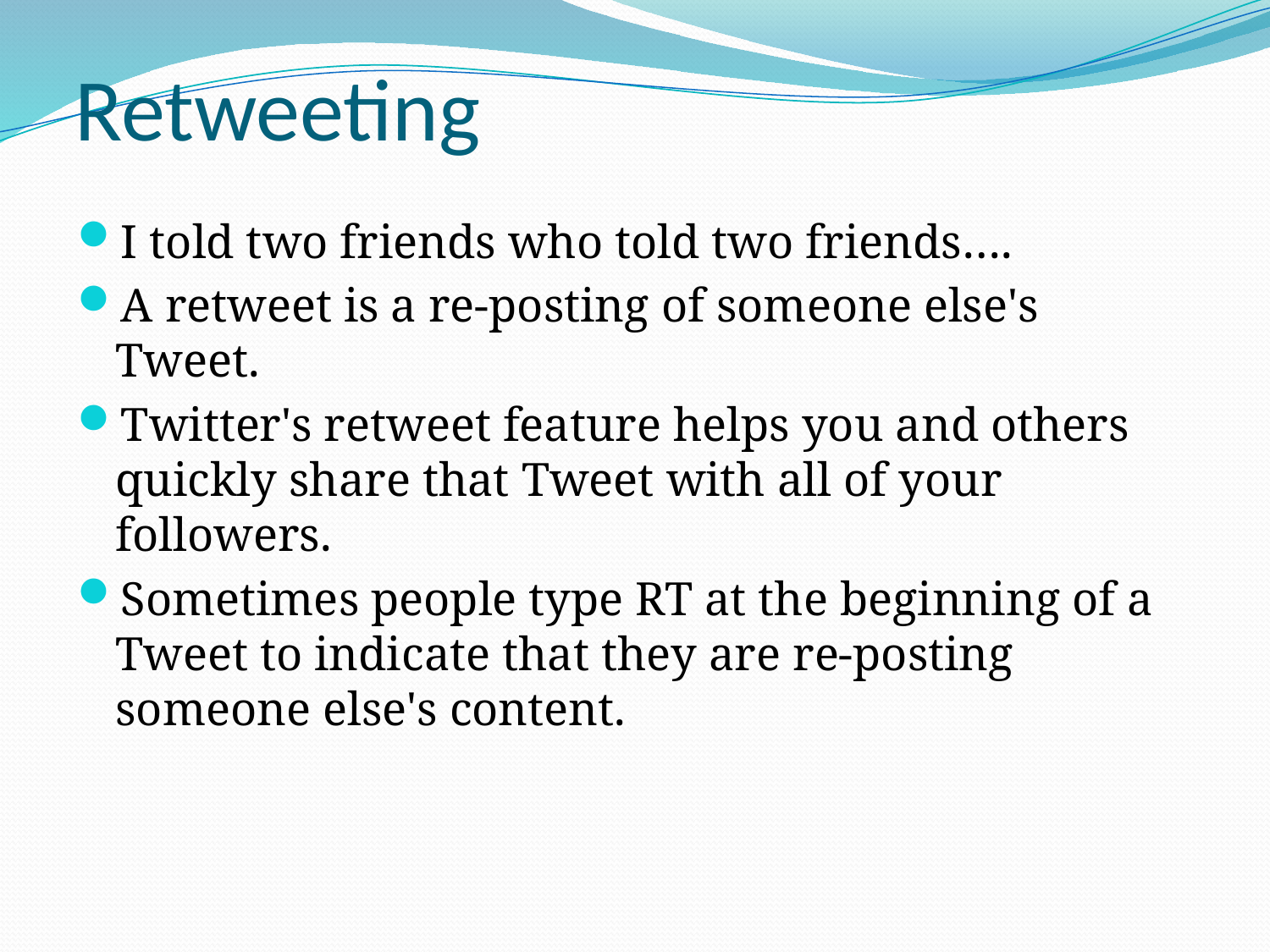

# Retweeting
I told two friends who told two friends….
A retweet is a re-posting of someone else's Tweet.
Twitter's retweet feature helps you and others quickly share that Tweet with all of your followers.
Sometimes people type RT at the beginning of a Tweet to indicate that they are re-posting someone else's content.